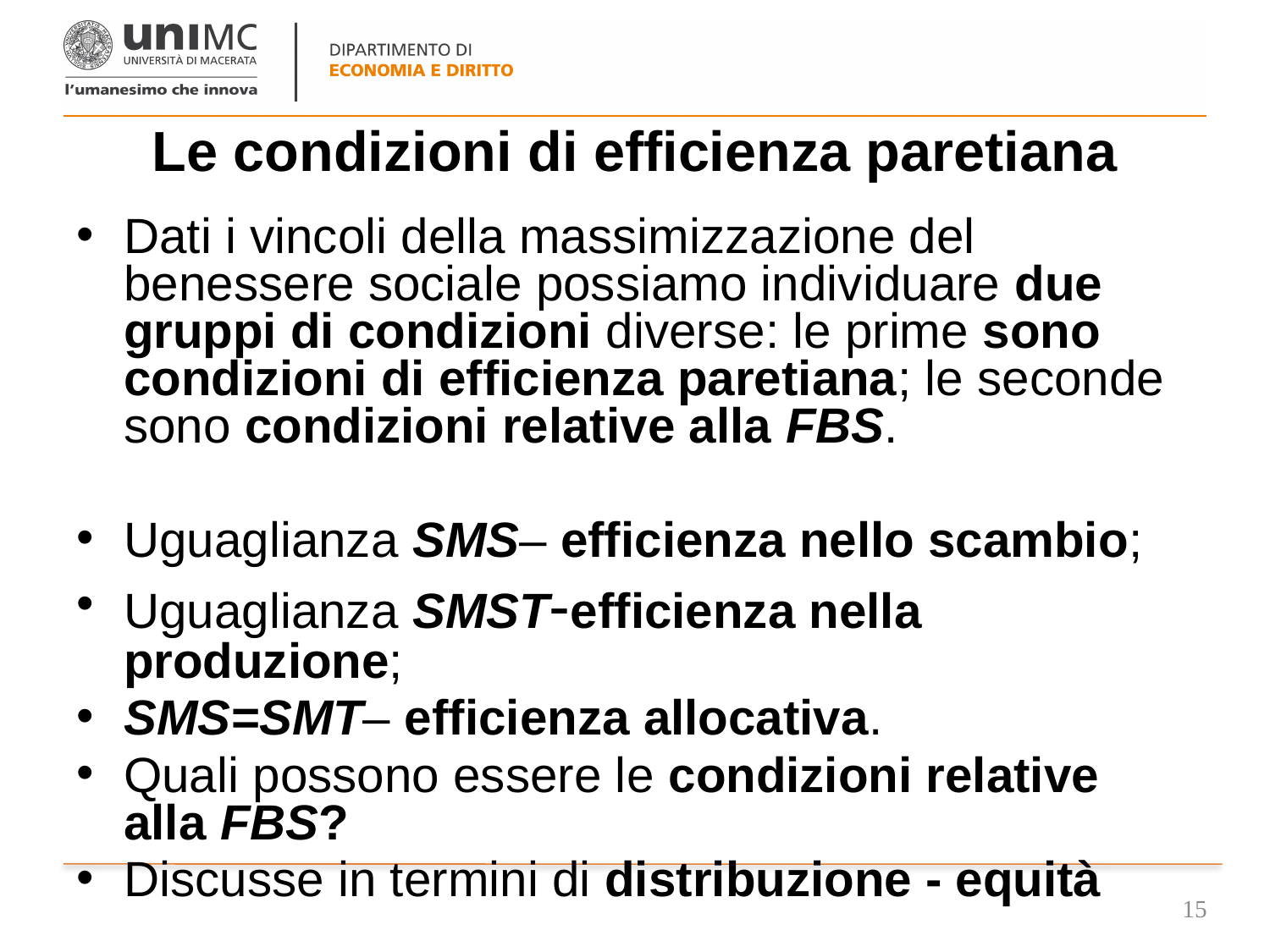

# Le condizioni di efficienza paretiana

Dati i vincoli della massimizzazione del benessere sociale possiamo individuare due gruppi di condizioni diverse: le prime sono condizioni di efficienza paretiana; le seconde sono condizioni relative alla FBS.

Uguaglianza SMS– efficienza nello scambio;
Uguaglianza SMST-efficienza nella produzione;
SMS=SMT– efficienza allocativa.
Quali possono essere le condizioni relative alla FBS?
Discusse in termini di distribuzione - equità
15